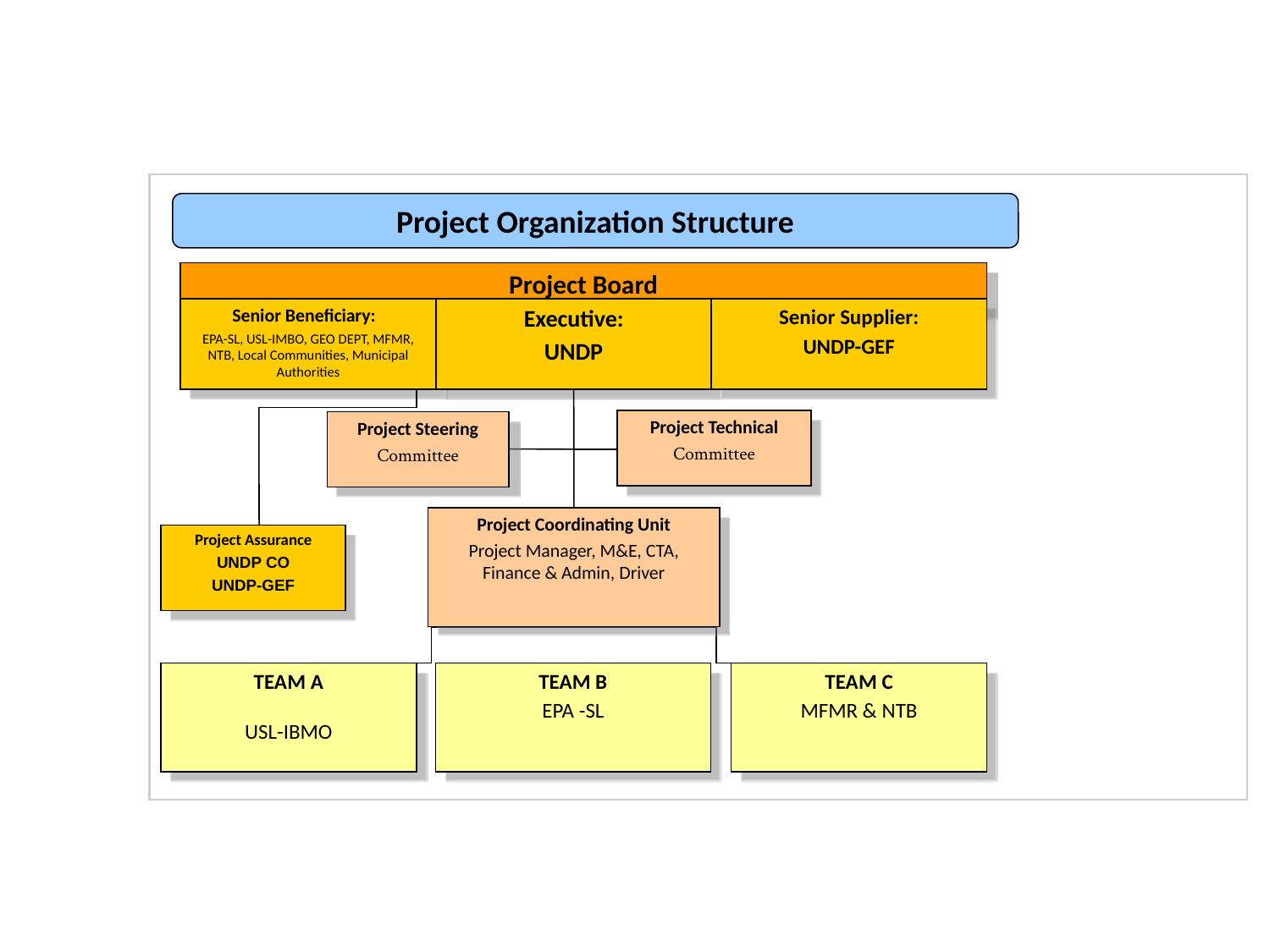

Project Organization Structure
Project Board
Senior Beneficiary:
EPA-SL, USL-IMBO, GEO DEPT, MFMR, NTB, Local Communities, Municipal Authorities
Executive:
UNDP

Senior Supplier:
UNDP-GEF

Project Technical
Committee

Project Steering
Committee
Project Coordinating Unit
Project Manager, M&E, CTA, Finance & Admin, Driver
Project Assurance
UNDP CO
UNDP-GEF

TEAM A

USL-IBMO

TEAM B
EPA -SL

TEAM C
MFMR & NTB